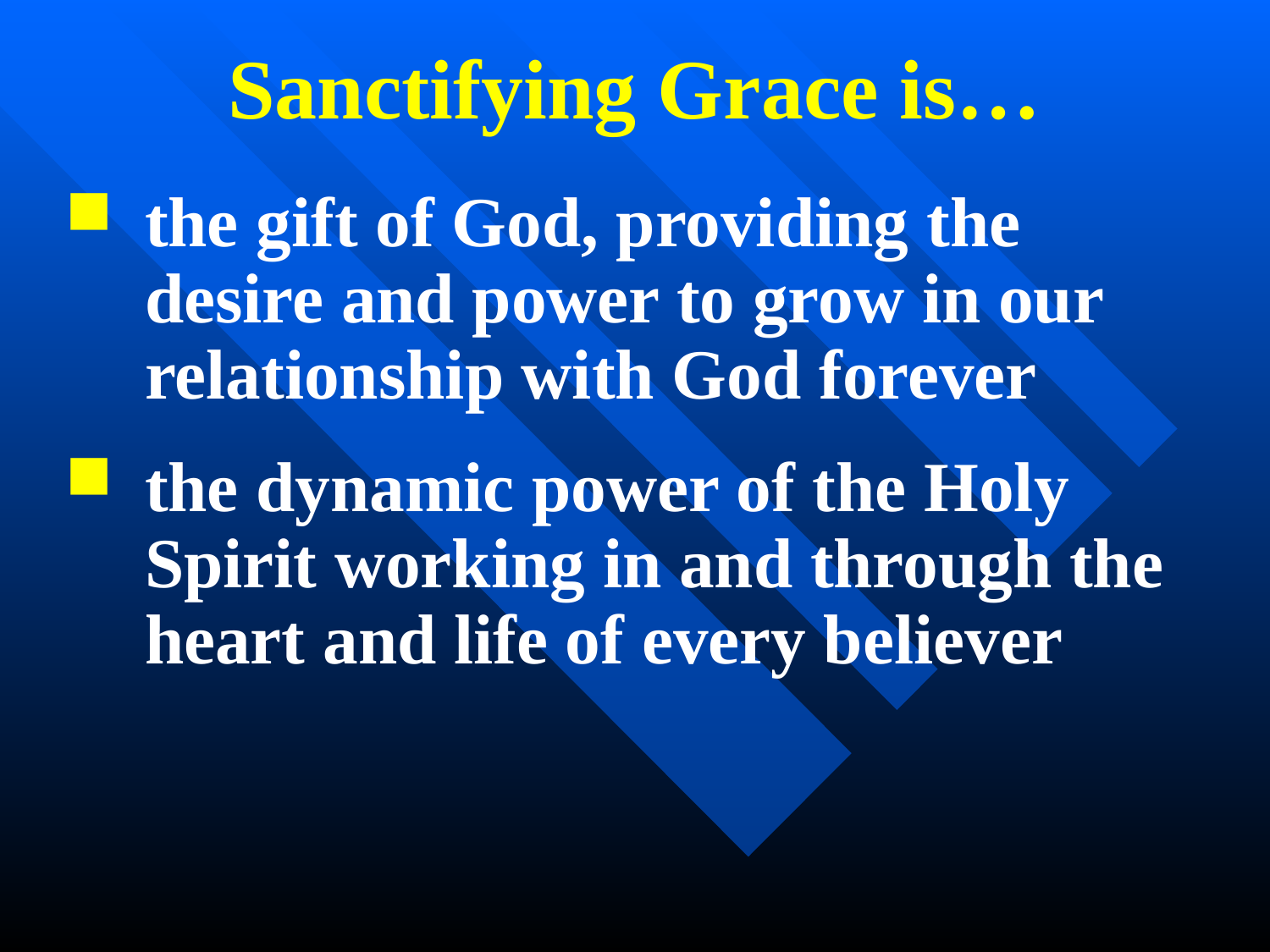

Sanctifying Grace is…
the gift of God, providing the desire and power to grow in our relationship with God forever

the dynamic power of the Holy Spirit working in and through the heart and life of every believer